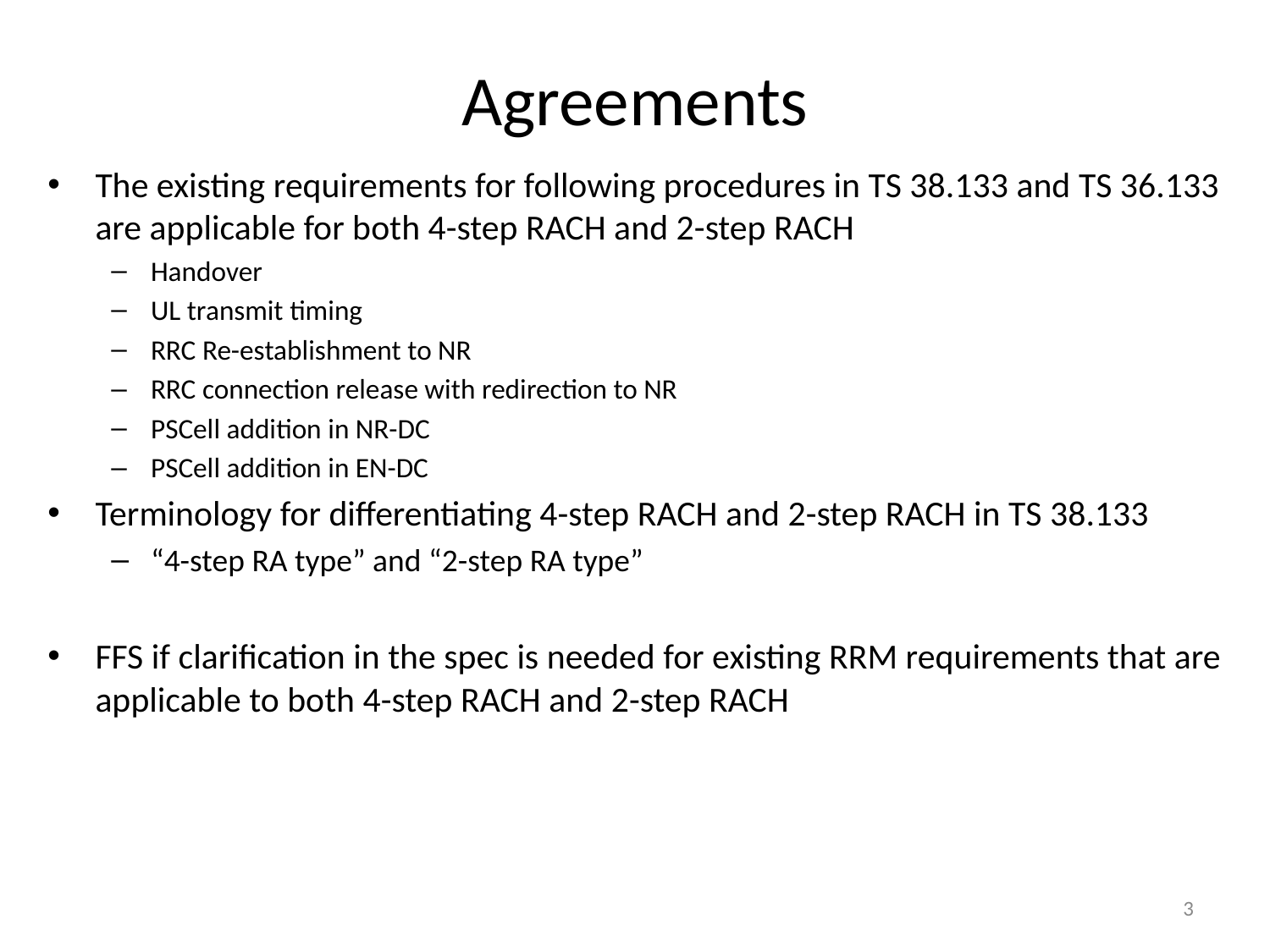

# Agreements
The existing requirements for following procedures in TS 38.133 and TS 36.133 are applicable for both 4-step RACH and 2-step RACH
Handover
UL transmit timing
RRC Re-establishment to NR
RRC connection release with redirection to NR
PSCell addition in NR-DC
PSCell addition in EN-DC
Terminology for differentiating 4-step RACH and 2-step RACH in TS 38.133
“4-step RA type” and “2-step RA type”

FFS if clarification in the spec is needed for existing RRM requirements that are applicable to both 4-step RACH and 2-step RACH

3